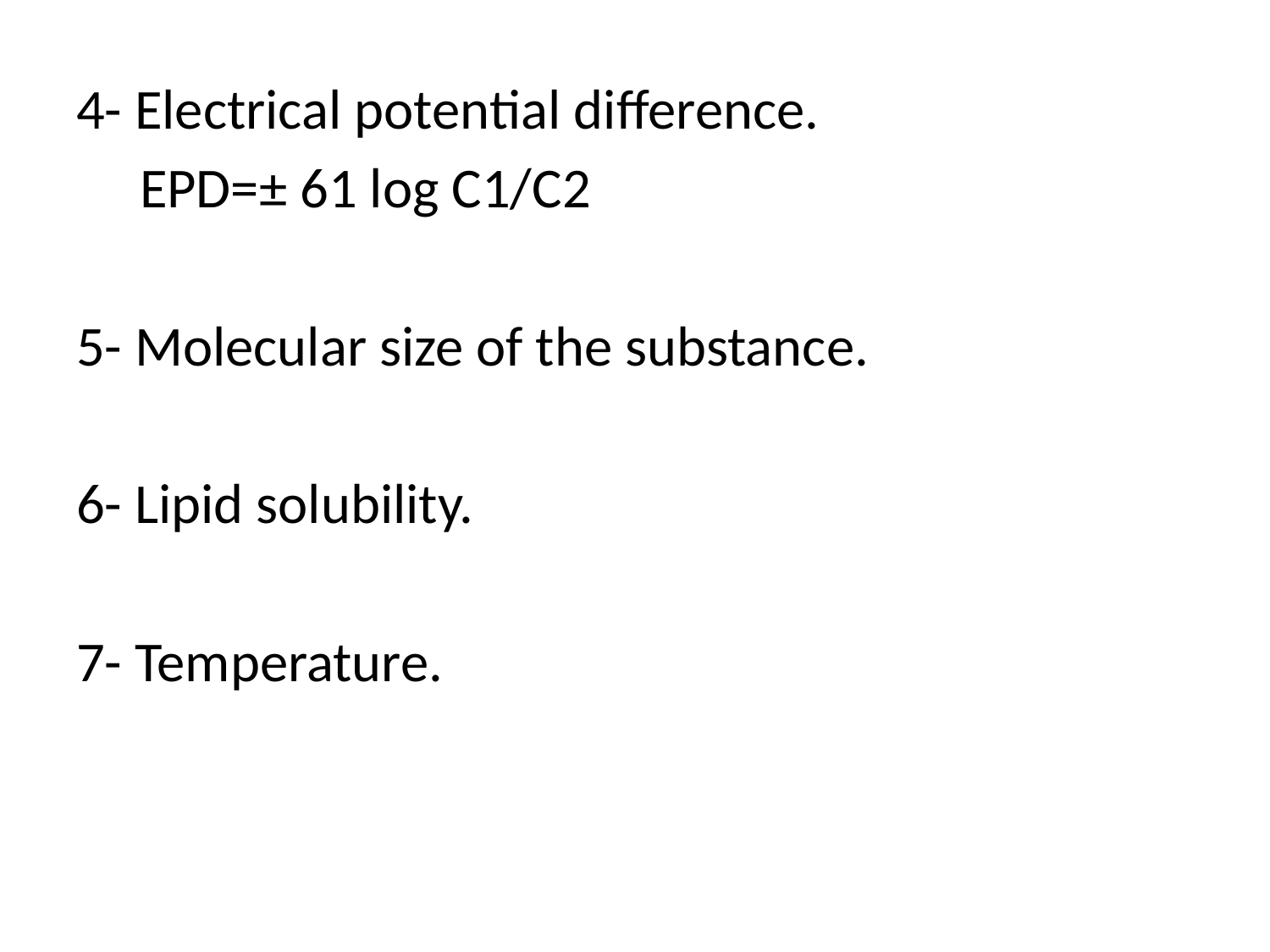

4- Electrical potential difference.
     EPD=± 61 log C1/C2

5- Molecular size of the substance.

6- Lipid solubility.

7- Temperature.